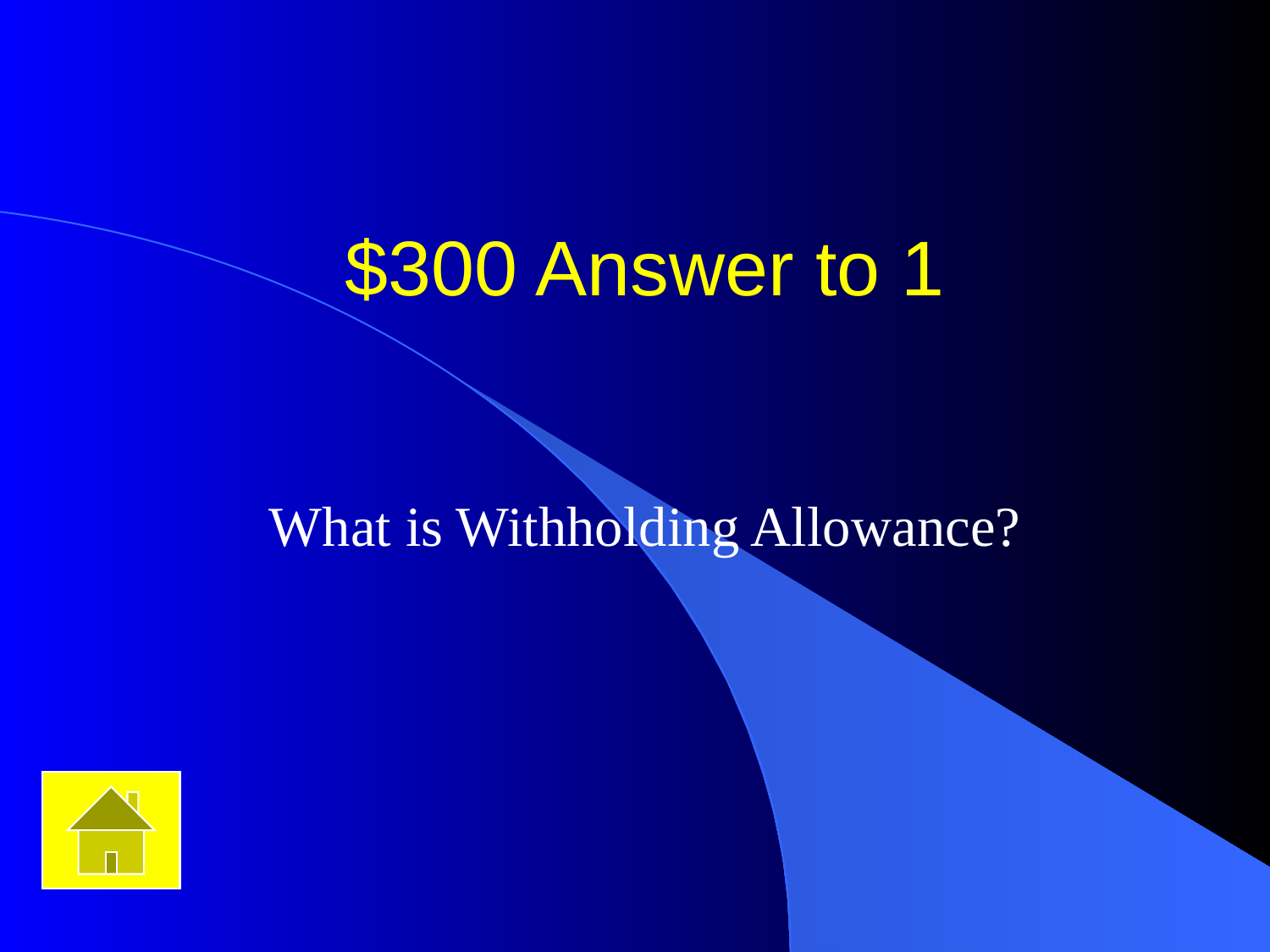

# $300 Answer to 1
What is Withholding Allowance?